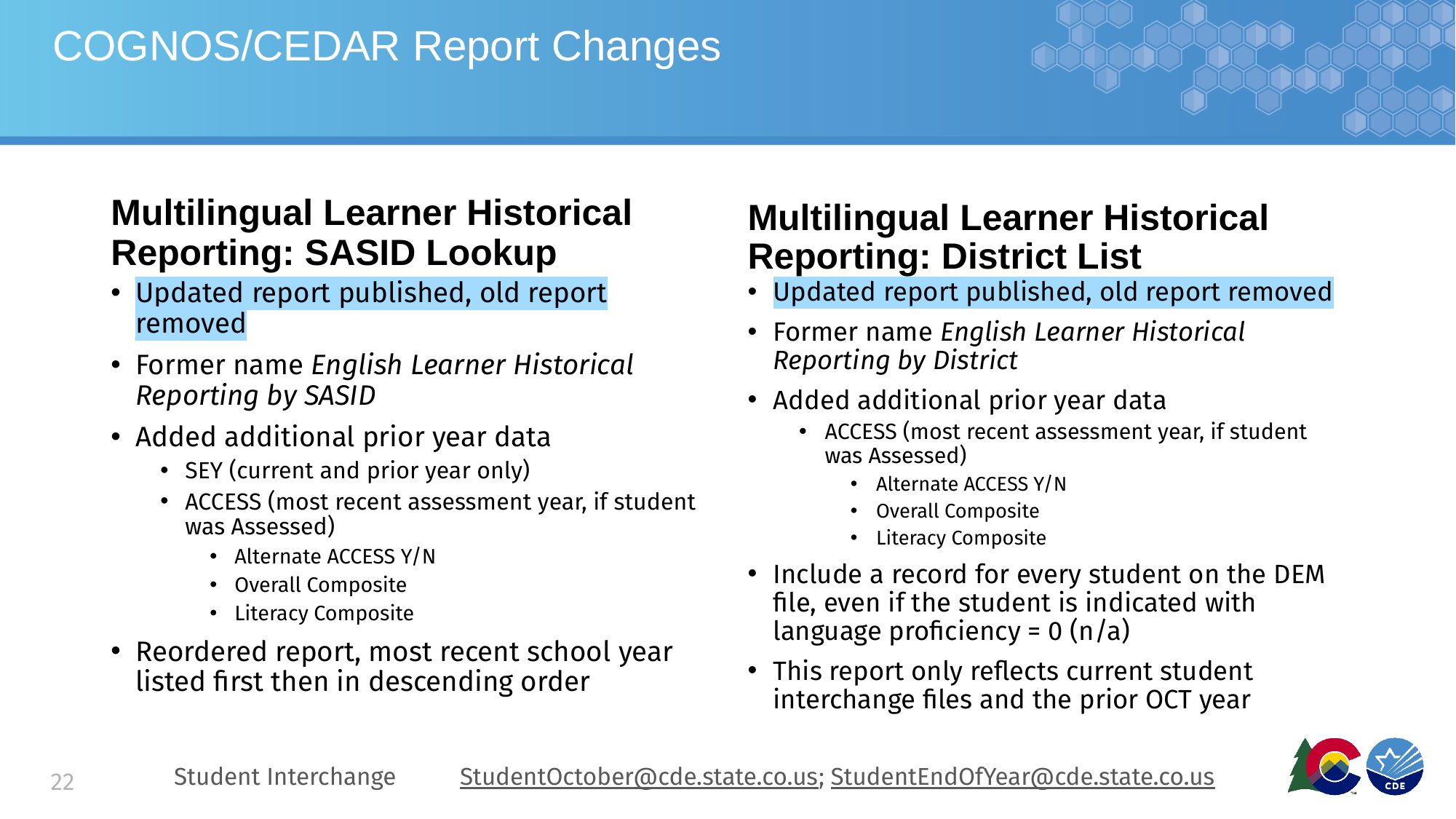

# COGNOS/CEDAR Report Changes
Multilingual Learner Historical Reporting: SASID Lookup
Multilingual Learner Historical Reporting: District List
Updated report published, old report removed
Former name English Learner Historical Reporting by SASID
Added additional prior year data
SEY (current and prior year only)
ACCESS (most recent assessment year, if student was Assessed)
Alternate ACCESS Y/N
Overall Composite
Literacy Composite
Reordered report, most recent school year listed first then in descending order

Updated report published, old report removed
Former name English Learner Historical Reporting by District
Added additional prior year data
ACCESS (most recent assessment year, if student was Assessed)
Alternate ACCESS Y/N
Overall Composite
Literacy Composite
Include a record for every student on the DEM file, even if the student is indicated with language proficiency = 0 (n/a)
This report only reflects current student interchange files and the prior OCT year

Student Interchange
StudentOctober@cde.state.co.us; StudentEndOfYear@cde.state.co.us
22